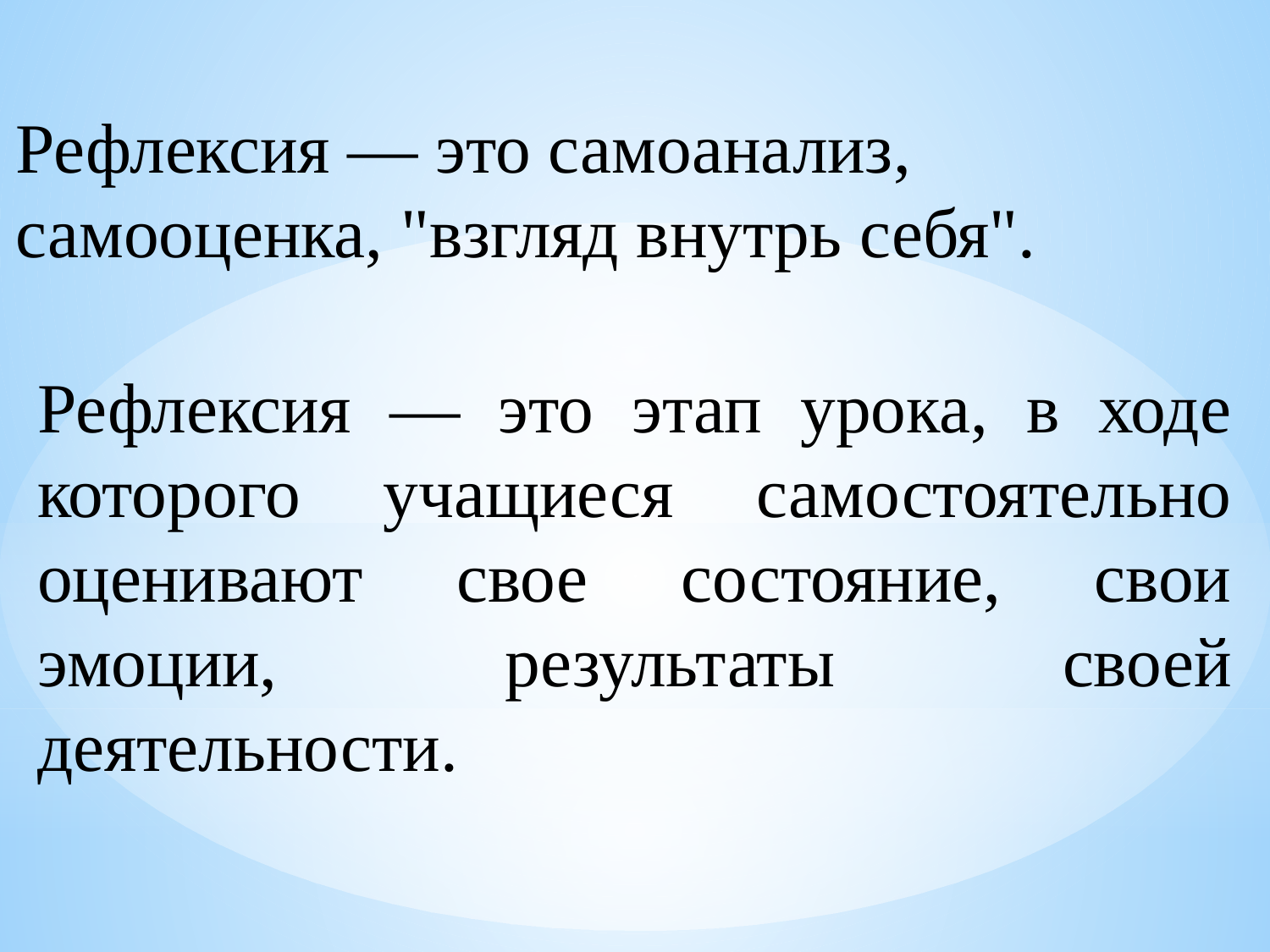

Рефлексия — это самоанализ, самооценка, "взгляд внутрь себя".
Рефлексия — это этап урока, в ходе которого учащиеся самостоятельно оценивают свое состояние, свои эмоции, результаты своей деятельности.